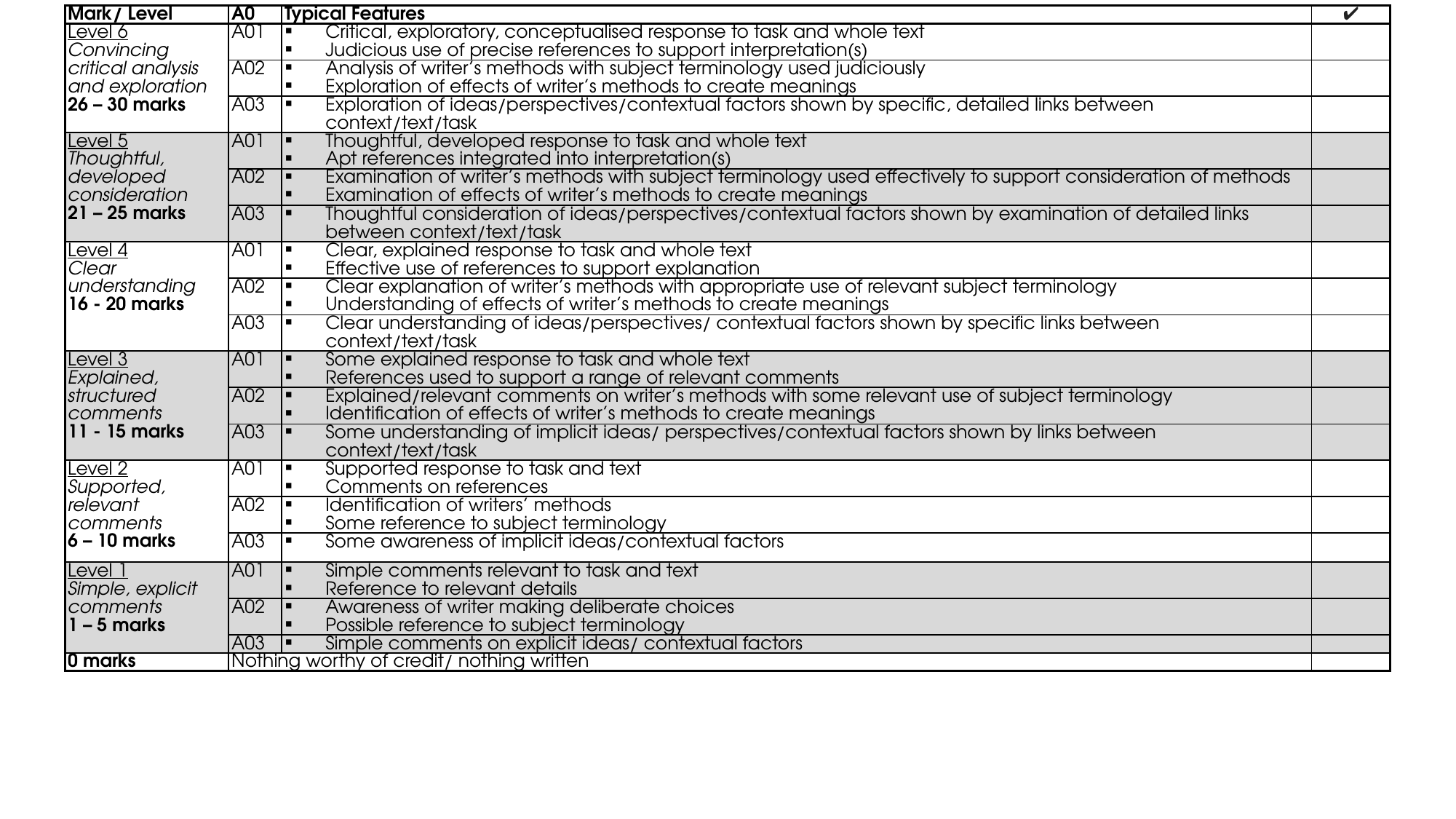

| Mark/ Level | A0 | Typical Features | ✔ |
| --- | --- | --- | --- |
| Level 6 Convincing critical analysis and exploration 26 – 30 marks | A01 | Critical, exploratory, conceptualised response to task and whole text Judicious use of precise references to support interpretation(s) |  |
|  | A02 | Analysis of writer’s methods with subject terminology used judiciously Exploration of effects of writer’s methods to create meanings |  |
|  | A03 | Exploration of ideas/perspectives/contextual factors shown by specific, detailed links between context/text/task |  |
| Level 5 Thoughtful, developed consideration 21 – 25 marks | A01 | Thoughtful, developed response to task and whole text Apt references integrated into interpretation(s) |  |
|  | A02 | Examination of writer’s methods with subject terminology used effectively to support consideration of methods Examination of effects of writer’s methods to create meanings |  |
|  | A03 | Thoughtful consideration of ideas/perspectives/contextual factors shown by examination of detailed links between context/text/task |  |
| Level 4 Clear understanding 16 - 20 marks | A01 | Clear, explained response to task and whole text Effective use of references to support explanation |  |
|  | A02 | Clear explanation of writer’s methods with appropriate use of relevant subject terminology Understanding of effects of writer’s methods to create meanings |  |
|  | A03 | Clear understanding of ideas/perspectives/ contextual factors shown by specific links between context/text/task |  |
| Level 3 Explained, structured comments 11 - 15 marks | A01 | Some explained response to task and whole text References used to support a range of relevant comments |  |
|  | A02 | Explained/relevant comments on writer’s methods with some relevant use of subject terminology Identification of effects of writer’s methods to create meanings |  |
|  | A03 | Some understanding of implicit ideas/ perspectives/contextual factors shown by links between context/text/task |  |
| Level 2 Supported, relevant comments 6 – 10 marks | A01 | Supported response to task and text Comments on references |  |
|  | A02 | Identification of writers’ methods Some reference to subject terminology |  |
|  | A03 | Some awareness of implicit ideas/contextual factors |  |
| Level 1 Simple, explicit comments 1 – 5 marks | A01 | Simple comments relevant to task and text Reference to relevant details |  |
|  | A02 | Awareness of writer making deliberate choices Possible reference to subject terminology |  |
|  | A03 | Simple comments on explicit ideas/ contextual factors |  |
| 0 marks | Nothing worthy of credit/ nothing written |  |  |
#